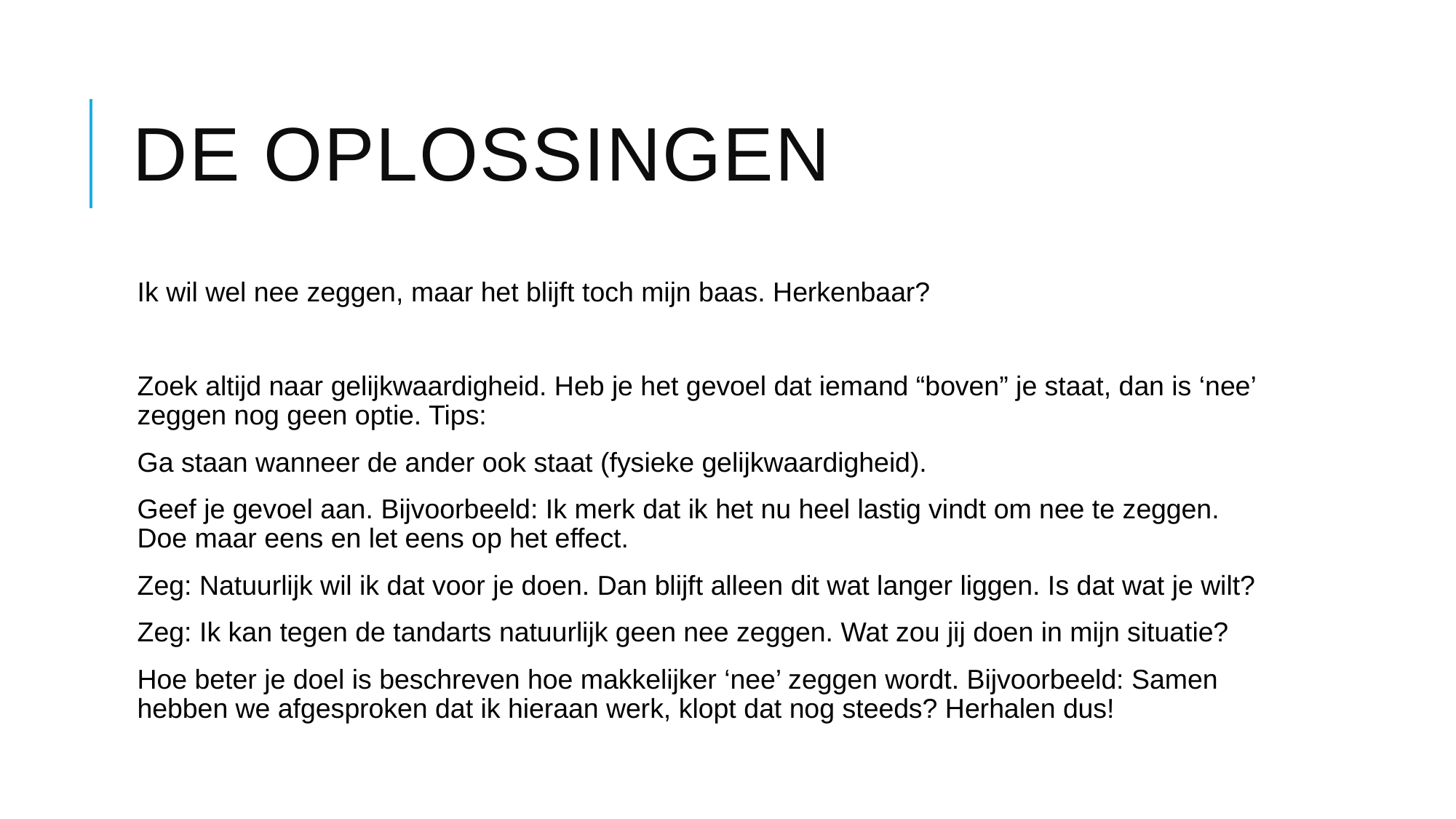

# De oplossingen
Ik wil wel nee zeggen, maar het blijft toch mijn baas. Herkenbaar?

Zoek altijd naar gelijkwaardigheid. Heb je het gevoel dat iemand “boven” je staat, dan is ‘nee’ zeggen nog geen optie. Tips:
Ga staan wanneer de ander ook staat (fysieke gelijkwaardigheid).
Geef je gevoel aan. Bijvoorbeeld: Ik merk dat ik het nu heel lastig vindt om nee te zeggen. Doe maar eens en let eens op het effect.
Zeg: Natuurlijk wil ik dat voor je doen. Dan blijft alleen dit wat langer liggen. Is dat wat je wilt?
Zeg: Ik kan tegen de tandarts natuurlijk geen nee zeggen. Wat zou jij doen in mijn situatie?
Hoe beter je doel is beschreven hoe makkelijker ‘nee’ zeggen wordt. Bijvoorbeeld: Samen hebben we afgesproken dat ik hieraan werk, klopt dat nog steeds? Herhalen dus!